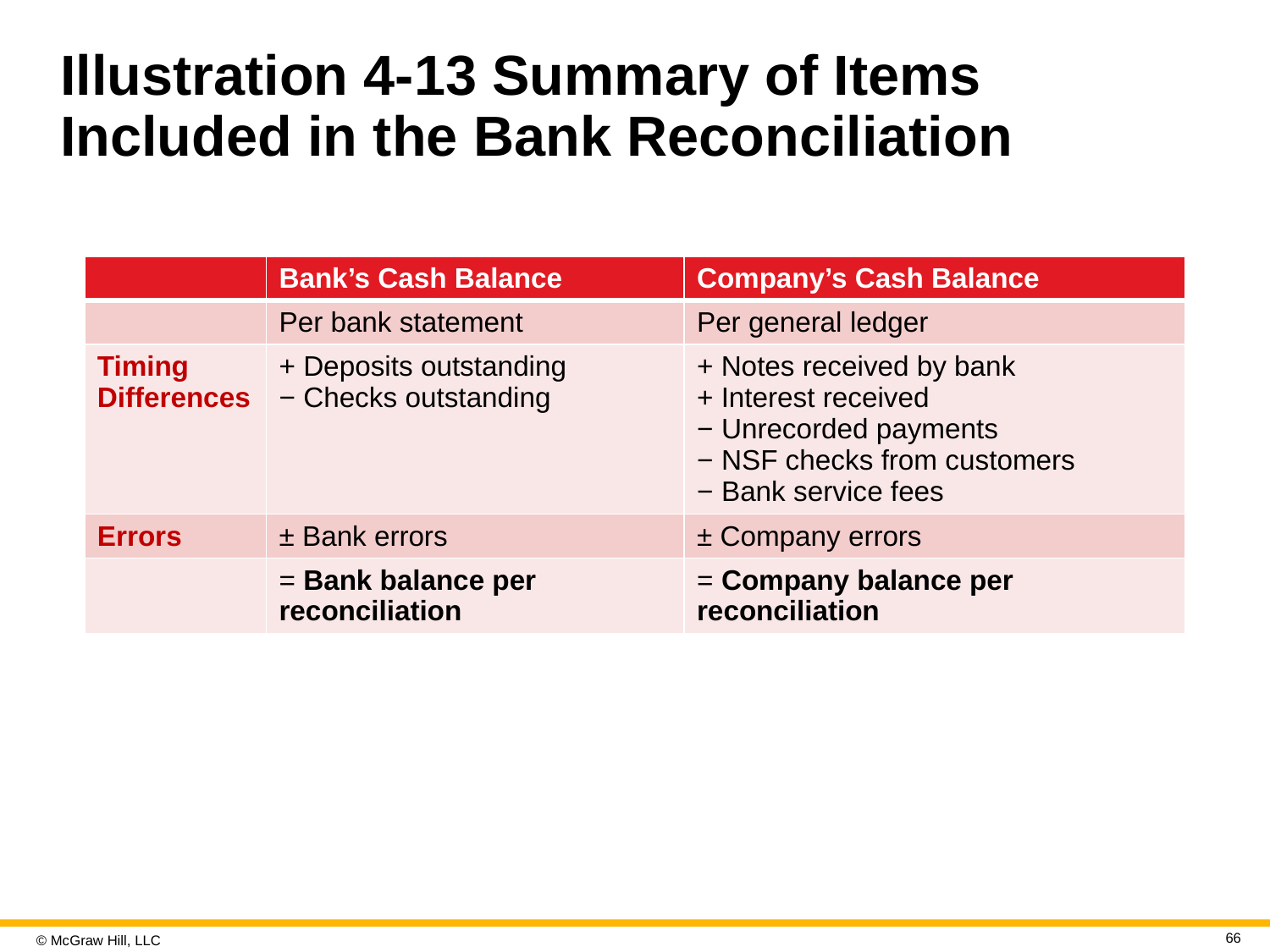

# Illustration 4-13 Summary of Items Included in the Bank Reconciliation
|  | Bank’s Cash Balance | Company’s Cash Balance |
| --- | --- | --- |
|  | Per bank statement | Per general ledger |
| Timing Differences | + Deposits outstanding − Checks outstanding | + Notes received by bank + Interest received − Unrecorded payments − NSF checks from customers − Bank service fees |
| Errors | ± Bank errors | ± Company errors |
|  | = Bank balance per reconciliation | = Company balance per reconciliation |
66